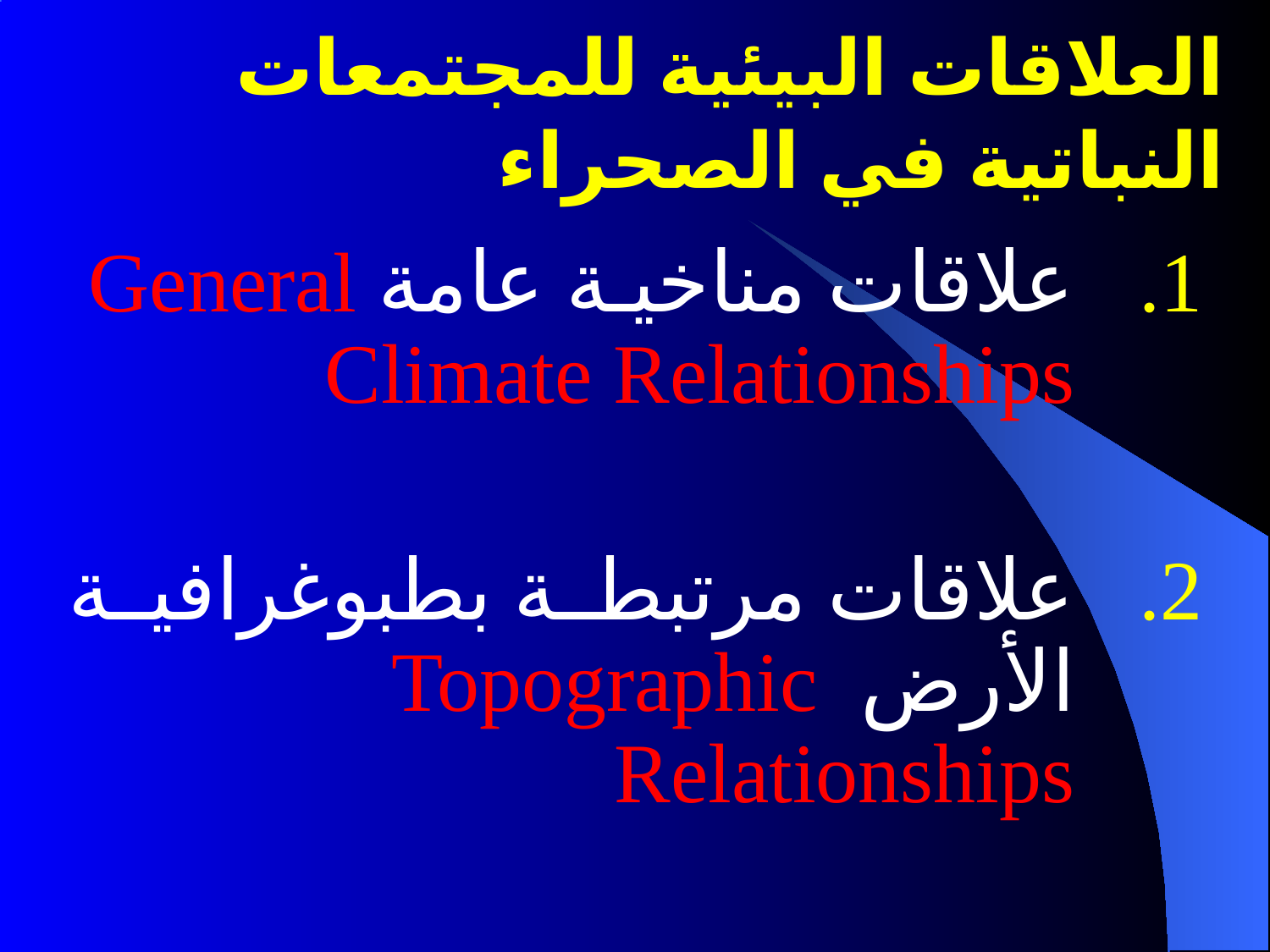

# العلاقات البيئية للمجتمعات النباتية في الصحراء
علاقات مناخية عامة General Climate Relationships

علاقات مرتبطة بطبوغرافية الأرض  Topographic Relationships